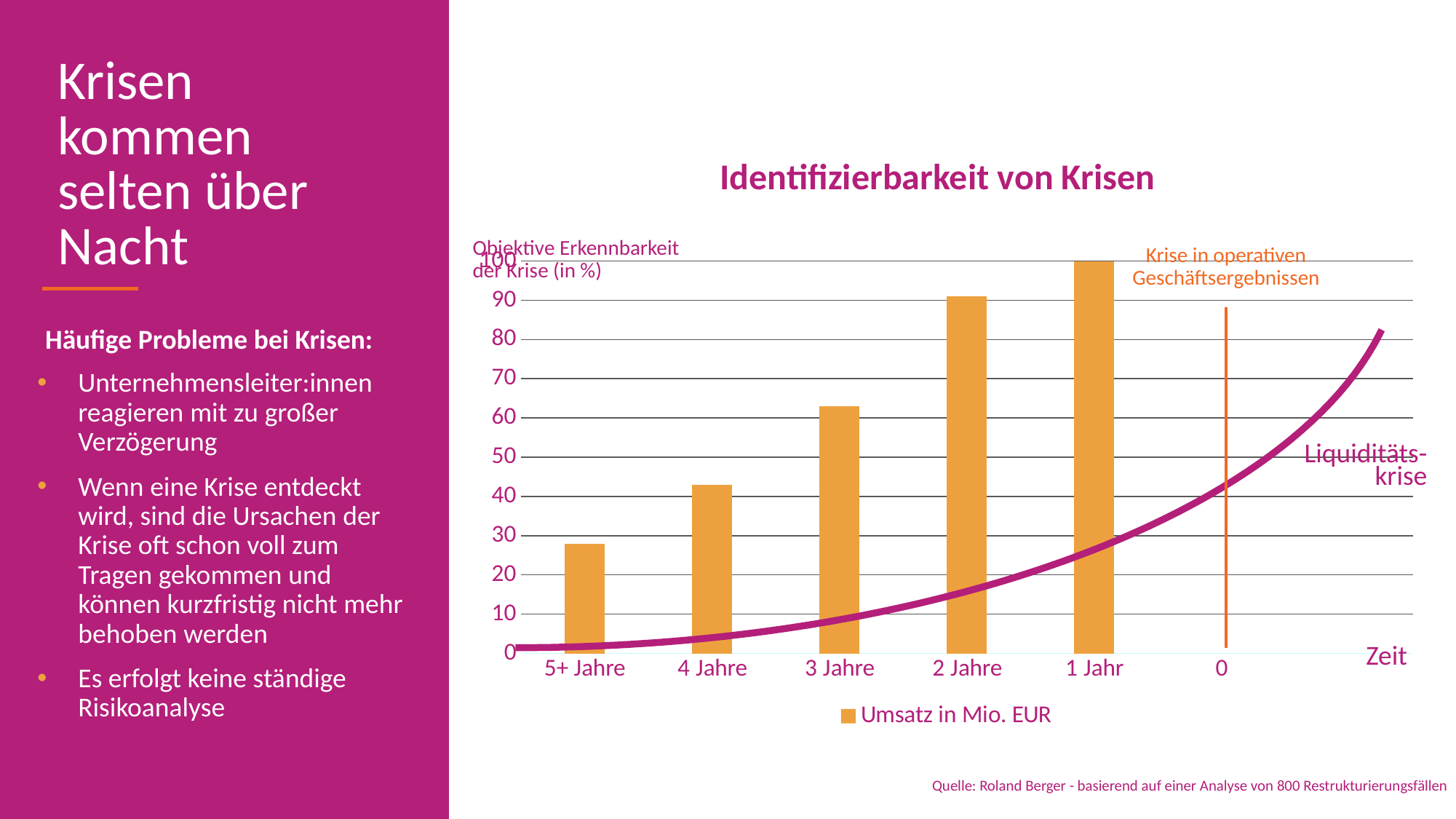

Krisen kommen selten über Nacht

Identifizierbarkeit von Krisen
Objektive Erkennbarkeit
der Krise (in %)

### Chart:

| Category | Umsatz in Mio. EUR |
|---|---|
| 5+ Jahre | 28.0 |
| 4 Jahre | 43.0 |
| 3 Jahre | 63.0 |
| 2 Jahre | 91.0 |
| 1 Jahr | 100.0 |
| 0 | None |
Krise in operativen Geschäftsergebnissen

Häufige Probleme bei Krisen:

Unternehmensleiter:innen reagieren mit zu großer Verzögerung
Wenn eine Krise entdeckt wird, sind die Ursachen der Krise oft schon voll zum Tragen gekommen und können kurzfristig nicht mehr behoben werden
Es erfolgt keine ständige Risikoanalyse

Liquiditäts-krise
Zeit

Quelle: Roland Berger - basierend auf einer Analyse von 800 Restrukturierungsfällen